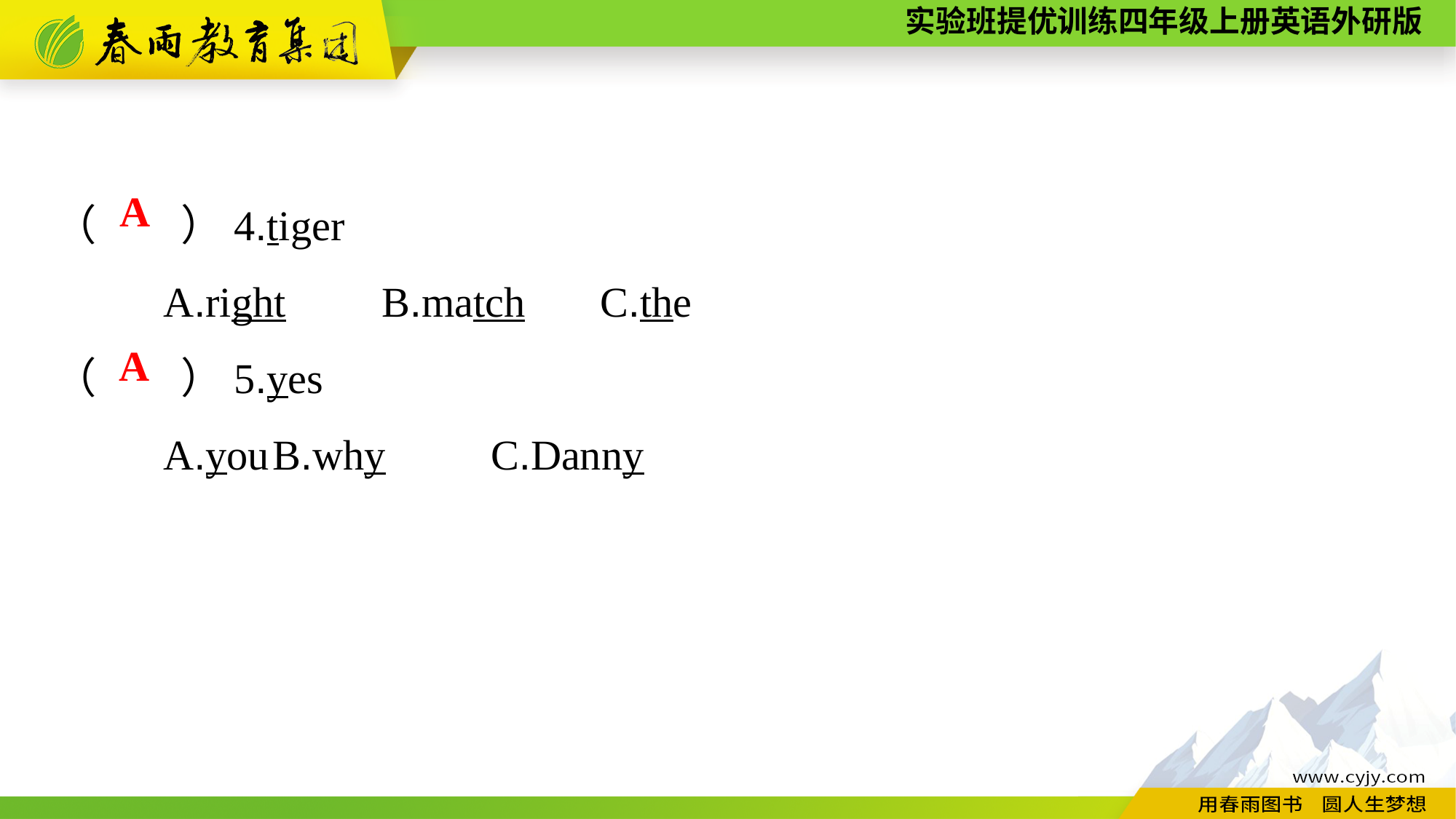

（　　）4.tiger
	A.right	B.match	C.the
（　　）5.yes
	A.you	B.why	C.Danny
A
A